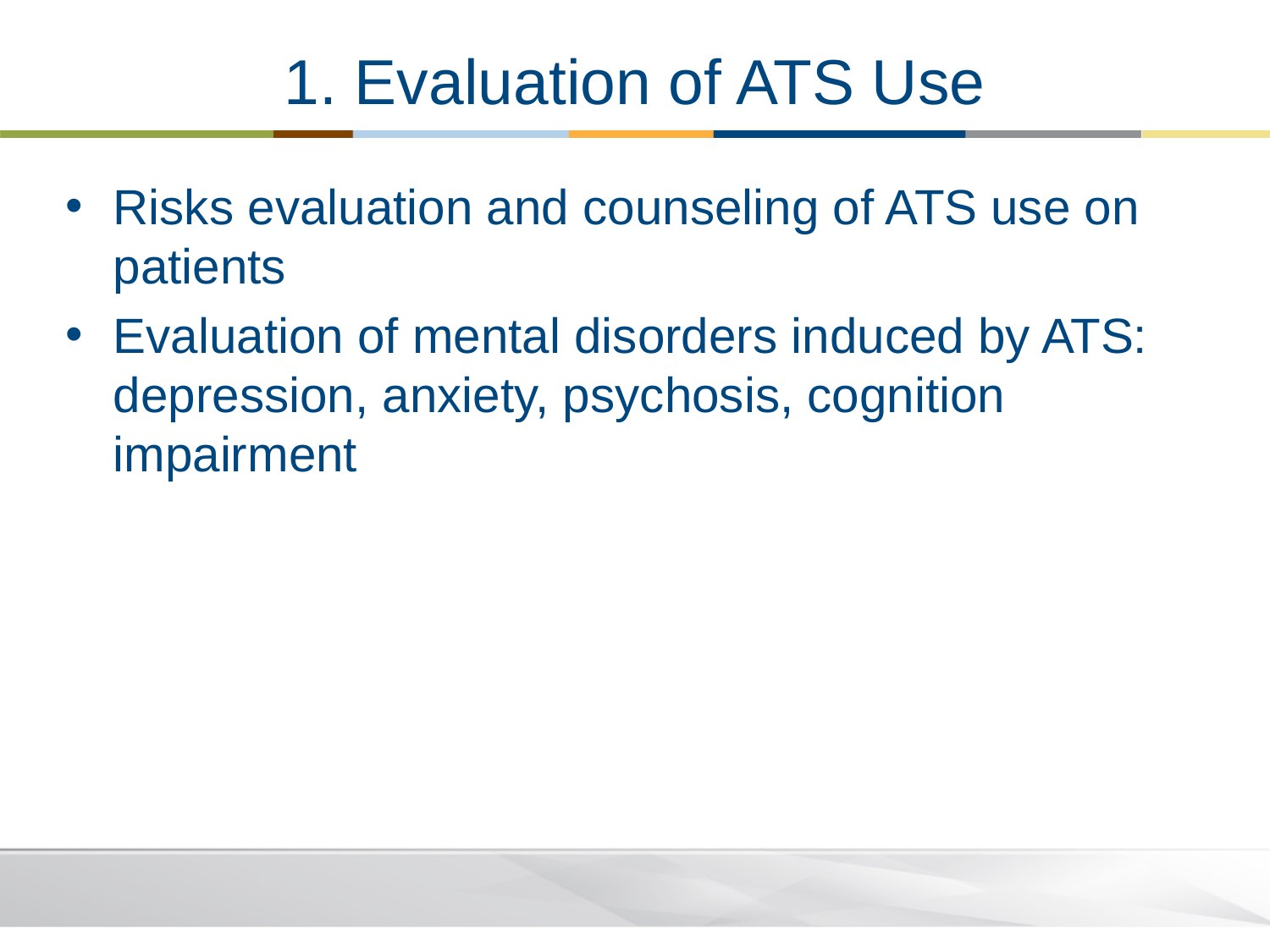

# 1. Evaluation of ATS Use
Risks evaluation and counseling of ATS use on patients
Evaluation of mental disorders induced by ATS: depression, anxiety, psychosis, cognition impairment